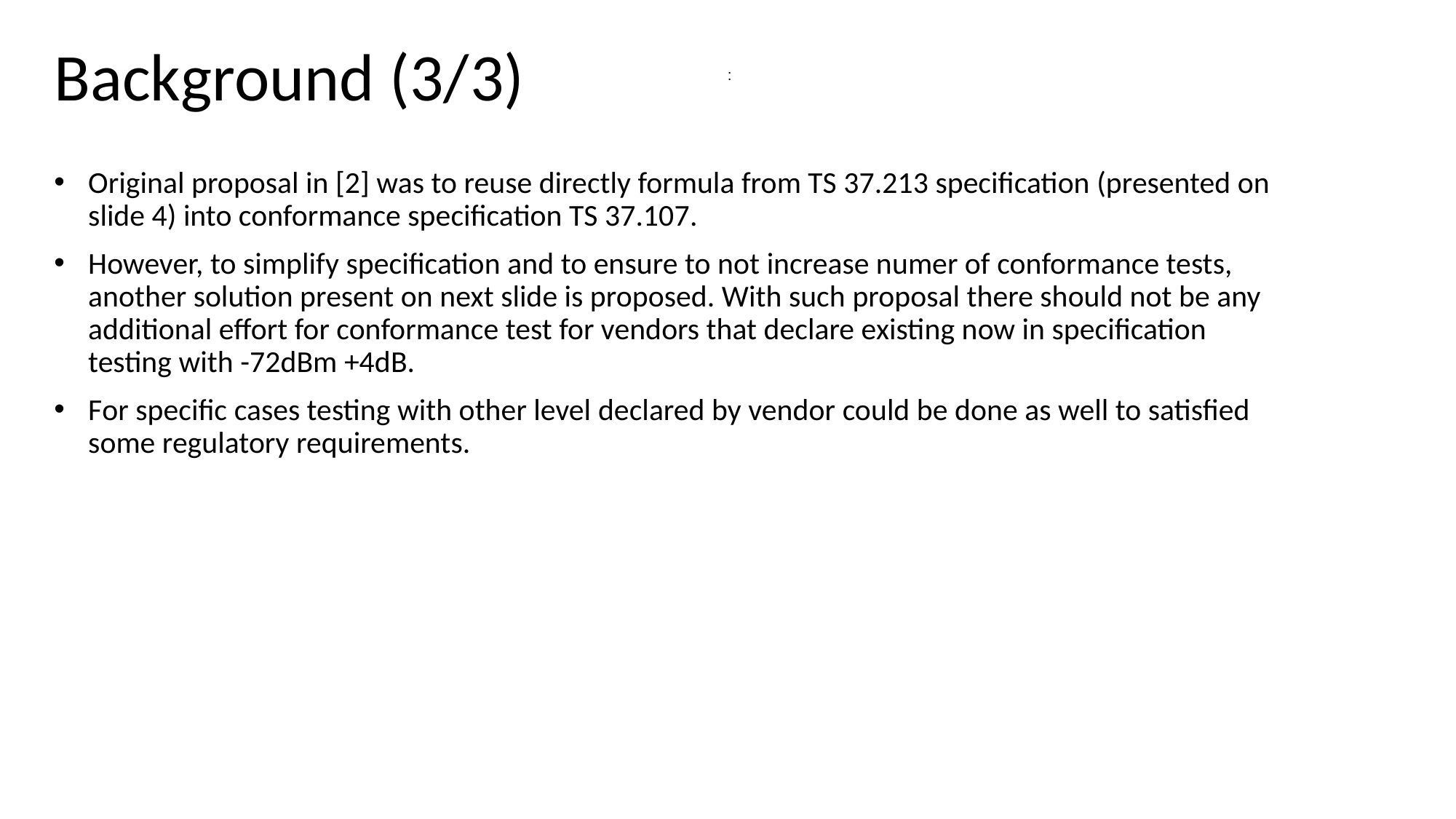

# Background (3/3)
 :
Original proposal in [2] was to reuse directly formula from TS 37.213 specification (presented on slide 4) into conformance specification TS 37.107.
However, to simplify specification and to ensure to not increase numer of conformance tests, another solution present on next slide is proposed. With such proposal there should not be any additional effort for conformance test for vendors that declare existing now in specification testing with -72dBm +4dB.
For specific cases testing with other level declared by vendor could be done as well to satisfied some regulatory requirements.